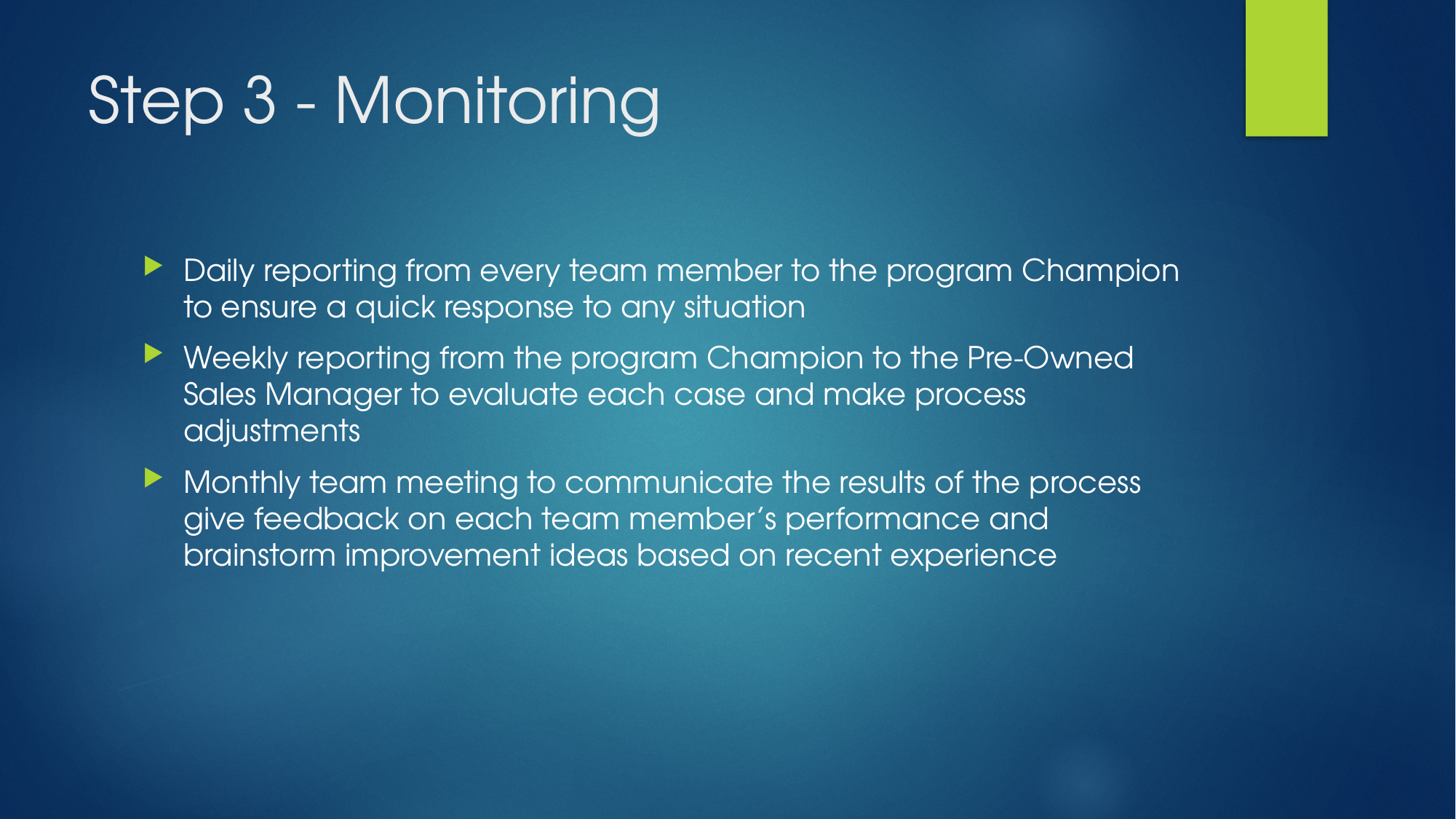

# Step 3 - Monitoring
Daily reporting from every team member to the program Champion to ensure a quick response to any situation
Weekly reporting from the program Champion to the Pre-Owned Sales Manager to evaluate each case and make process adjustments
Monthly team meeting to communicate the results of the process give feedback on each team member’s performance and brainstorm improvement ideas based on recent experience